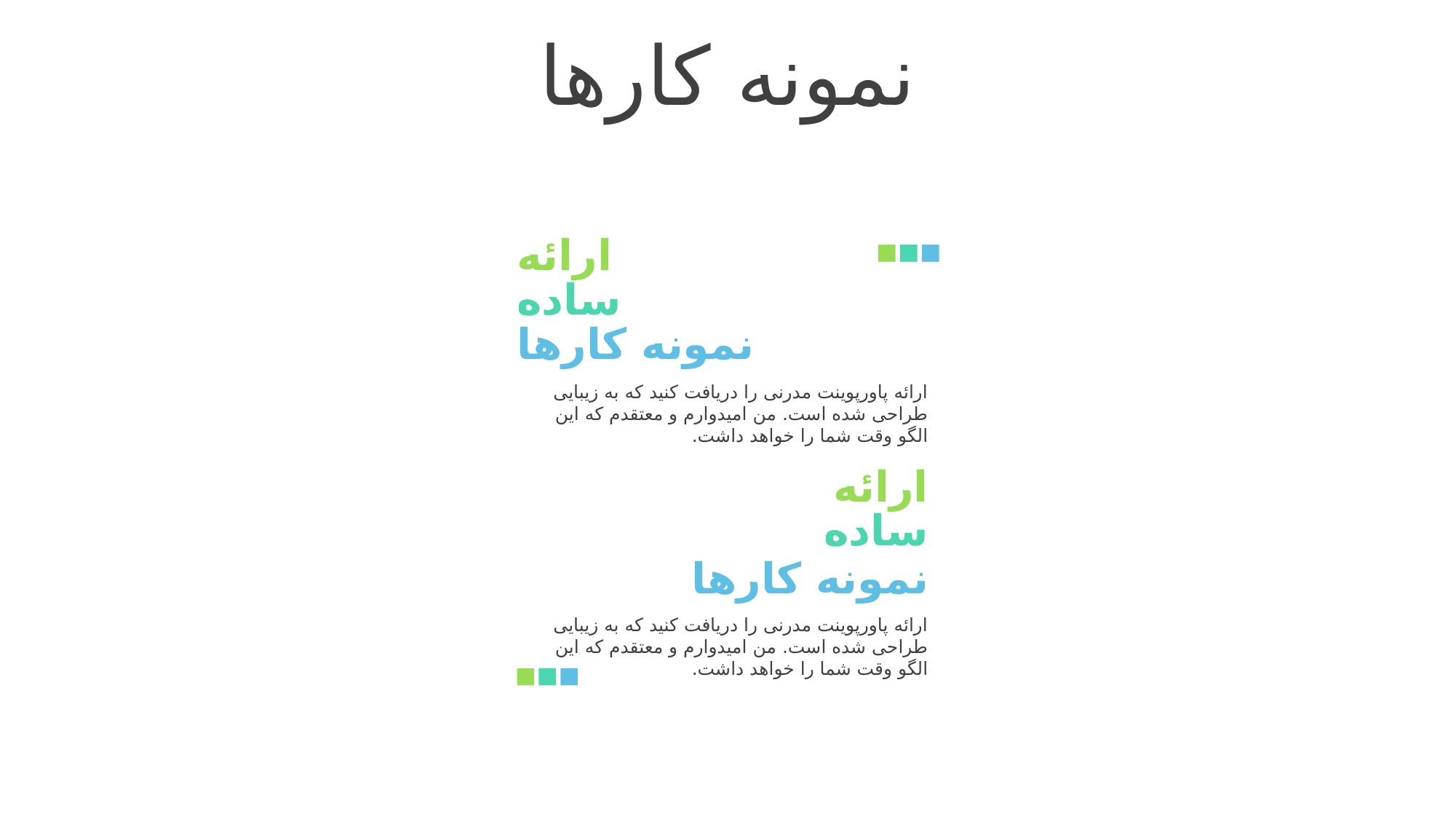

# نمونه کارها

ارائه

ساده
نمونه کارها
ارائه پاورپوینت مدرنی را دریافت کنید که به زیبایی طراحی شده است. من امیدوارم و معتقدم که این الگو وقت شما را خواهد داشت.
ارائه
ساده
نمونه کارها
ارائه پاورپوینت مدرنی را دریافت کنید که به زیبایی طراحی شده است. من امیدوارم و معتقدم که این الگو وقت شما را خواهد داشت.